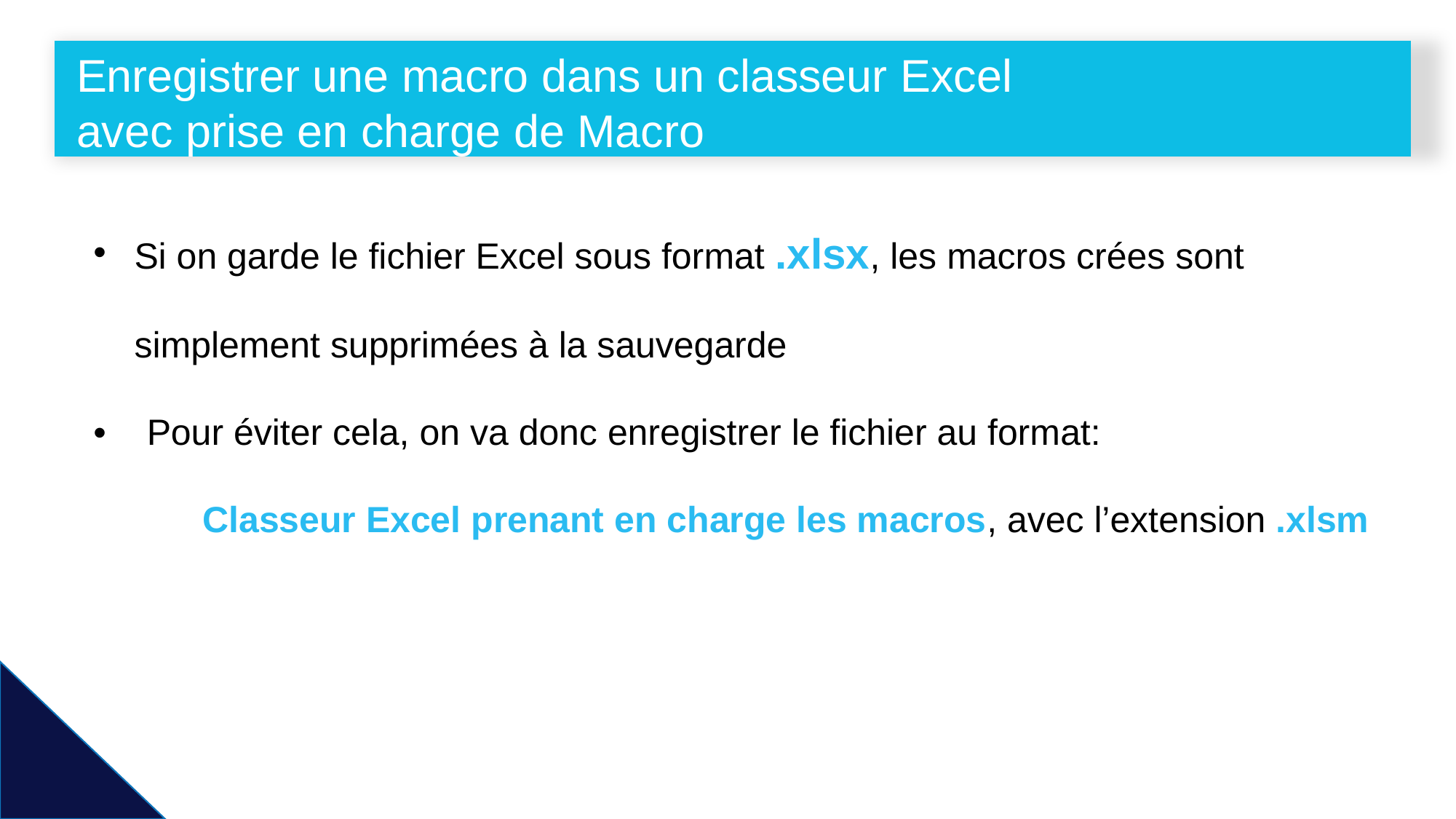

# Enregistrer une macro dans un classeur Excel avec prise en charge de Macro
Si on garde le fichier Excel sous format .xlsx, les macros crées sont simplement supprimées à la sauvegarde
•    Pour éviter cela, on va donc enregistrer le fichier au format:
	Classeur Excel prenant en charge les macros, avec l’extension .xlsm